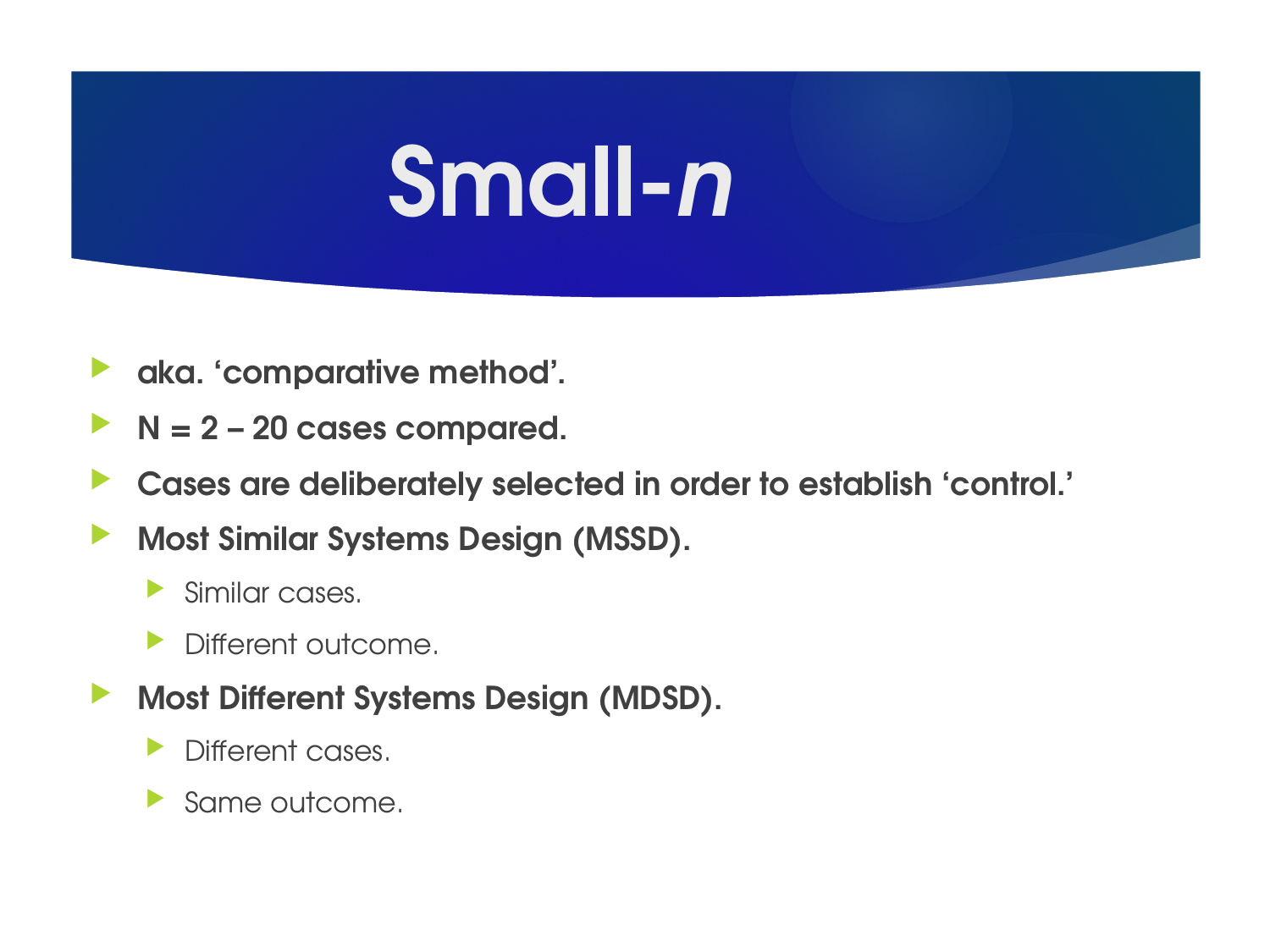

# Small-n
aka. ‘comparative method’.
N = 2 – 20 cases compared.
Cases are deliberately selected in order to establish ‘control.’
Most Similar Systems Design (MSSD).
Similar cases.
Different outcome.
Most Different Systems Design (MDSD).
Different cases.
Same outcome.